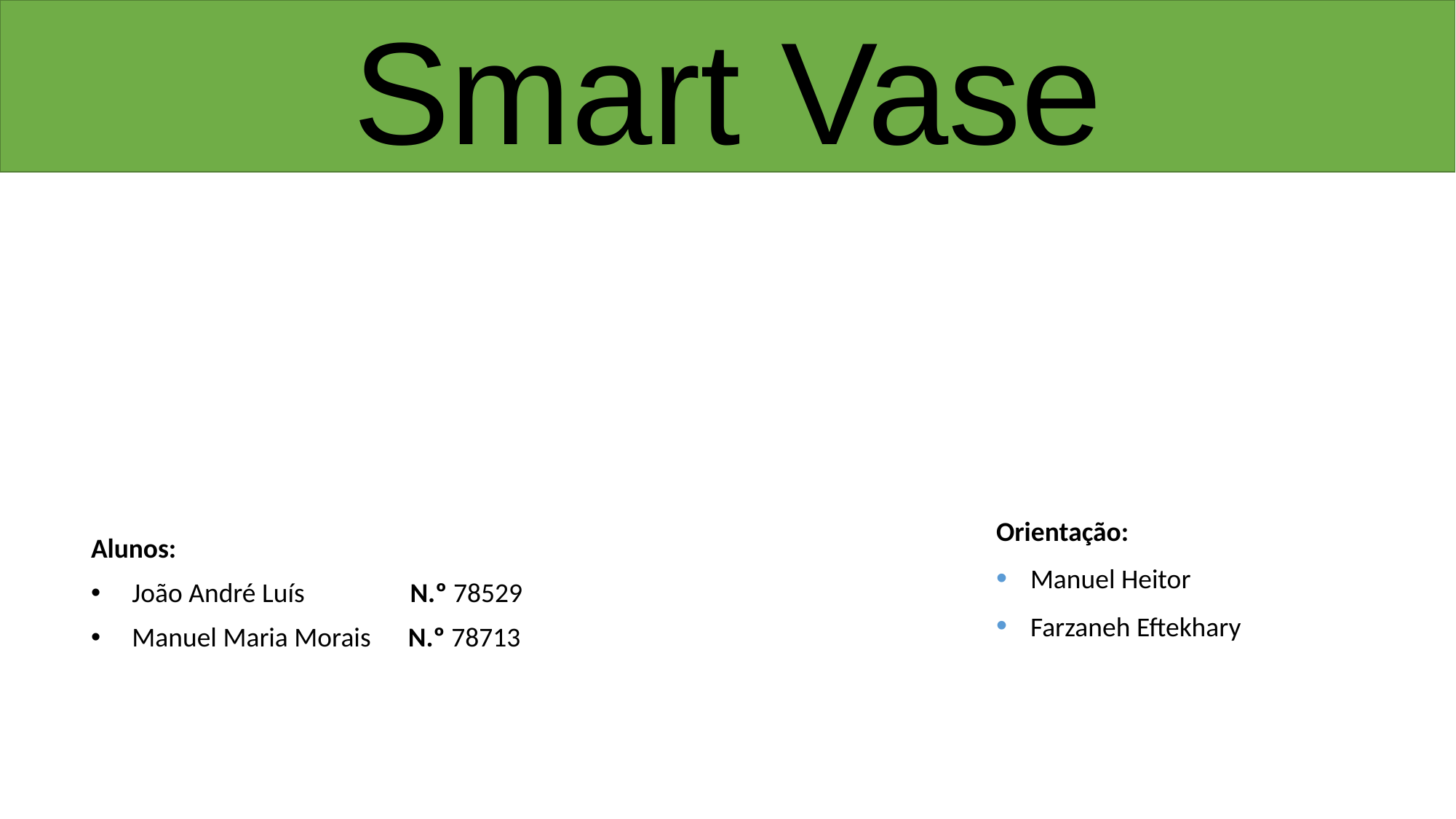

Smart Vase
Orientação:
Manuel Heitor
Farzaneh Eftekhary

Alunos:
João André Luís                 N.º 78529
Manuel Maria Morais      N.º 78713